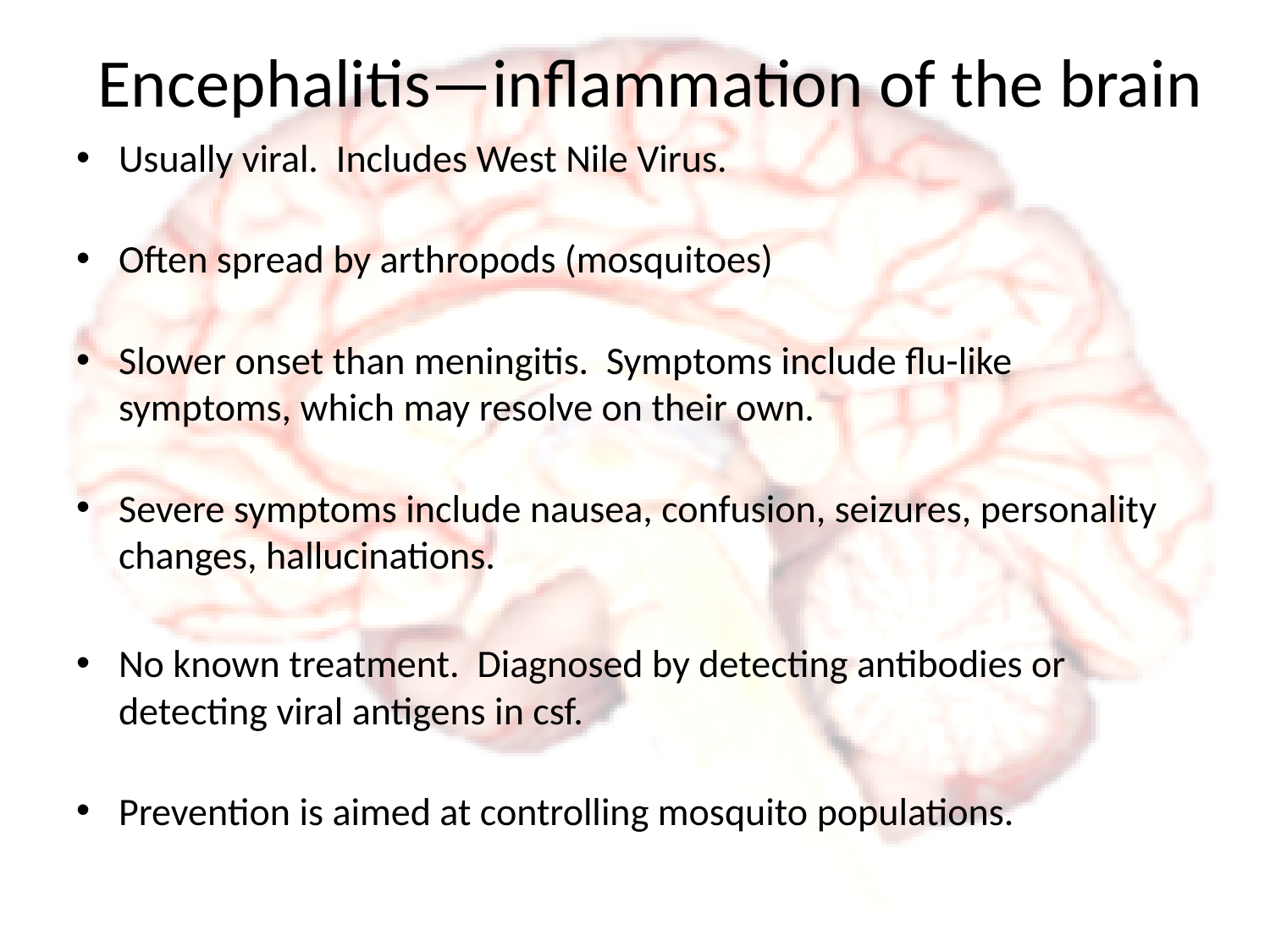

# Encephalitis—inflammation of the brain
Usually viral.  Includes West Nile Virus.
Often spread by arthropods (mosquitoes)
Slower onset than meningitis.  Symptoms include flu-like symptoms, which may resolve on their own.
Severe symptoms include nausea, confusion, seizures, personality changes, hallucinations.

No known treatment.  Diagnosed by detecting antibodies or detecting viral antigens in csf.
Prevention is aimed at controlling mosquito populations.